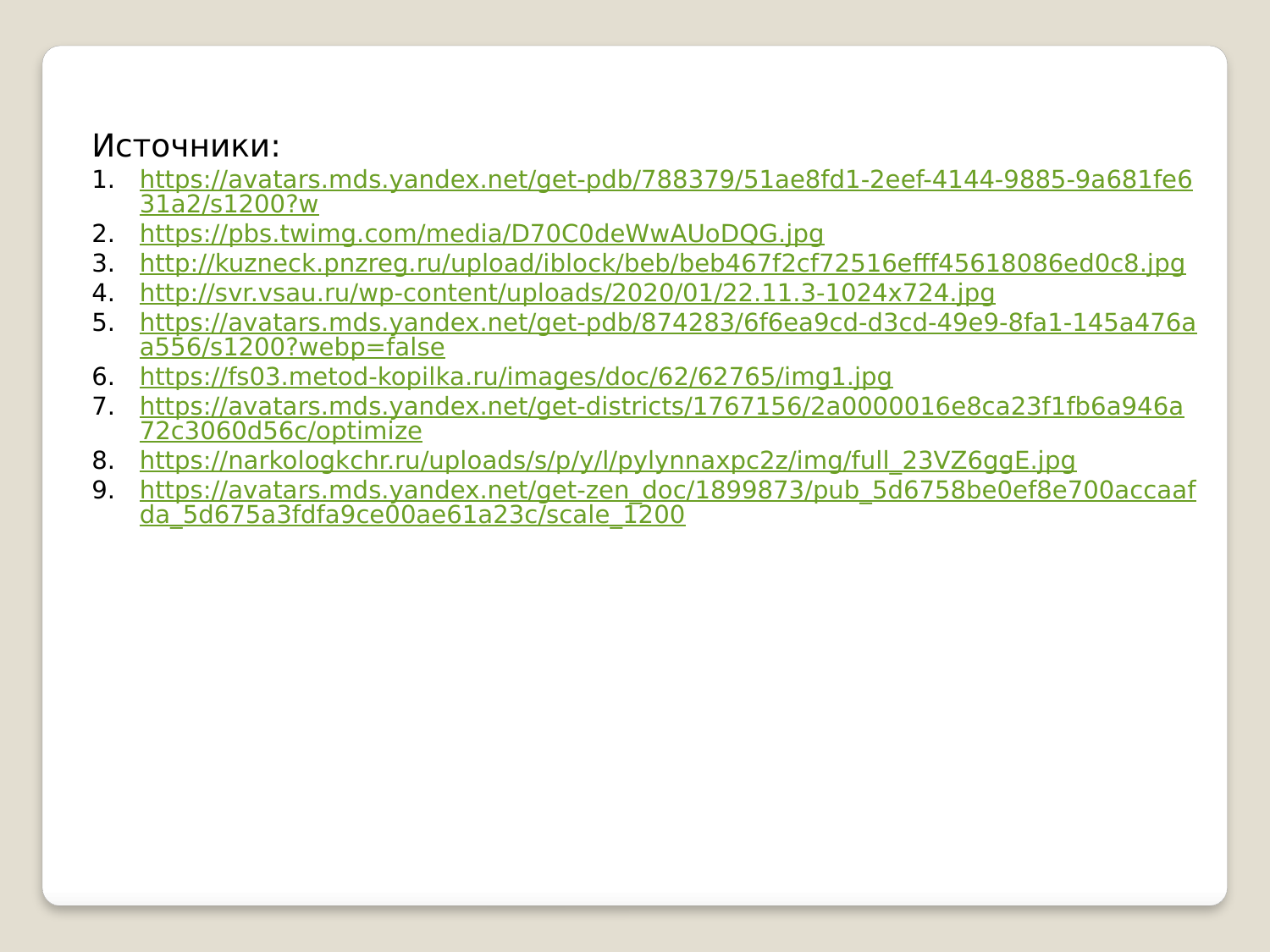

Источники:
https://avatars.mds.yandex.net/get-pdb/788379/51ae8fd1-2eef-4144-9885-9a681fe631a2/s1200?w
https://pbs.twimg.com/media/D70C0deWwAUoDQG.jpg
http://kuzneck.pnzreg.ru/upload/iblock/beb/beb467f2cf72516efff45618086ed0c8.jpg
http://svr.vsau.ru/wp-content/uploads/2020/01/22.11.3-1024x724.jpg
https://avatars.mds.yandex.net/get-pdb/874283/6f6ea9cd-d3cd-49e9-8fa1-145a476aa556/s1200?webp=false
https://fs03.metod-kopilka.ru/images/doc/62/62765/img1.jpg
https://avatars.mds.yandex.net/get-districts/1767156/2a0000016e8ca23f1fb6a946a72c3060d56c/optimize
https://narkologkchr.ru/uploads/s/p/y/l/pylynnaxpc2z/img/full_23VZ6ggE.jpg
https://avatars.mds.yandex.net/get-zen_doc/1899873/pub_5d6758be0ef8e700accaafda_5d675a3fdfa9ce00ae61a23c/scale_1200